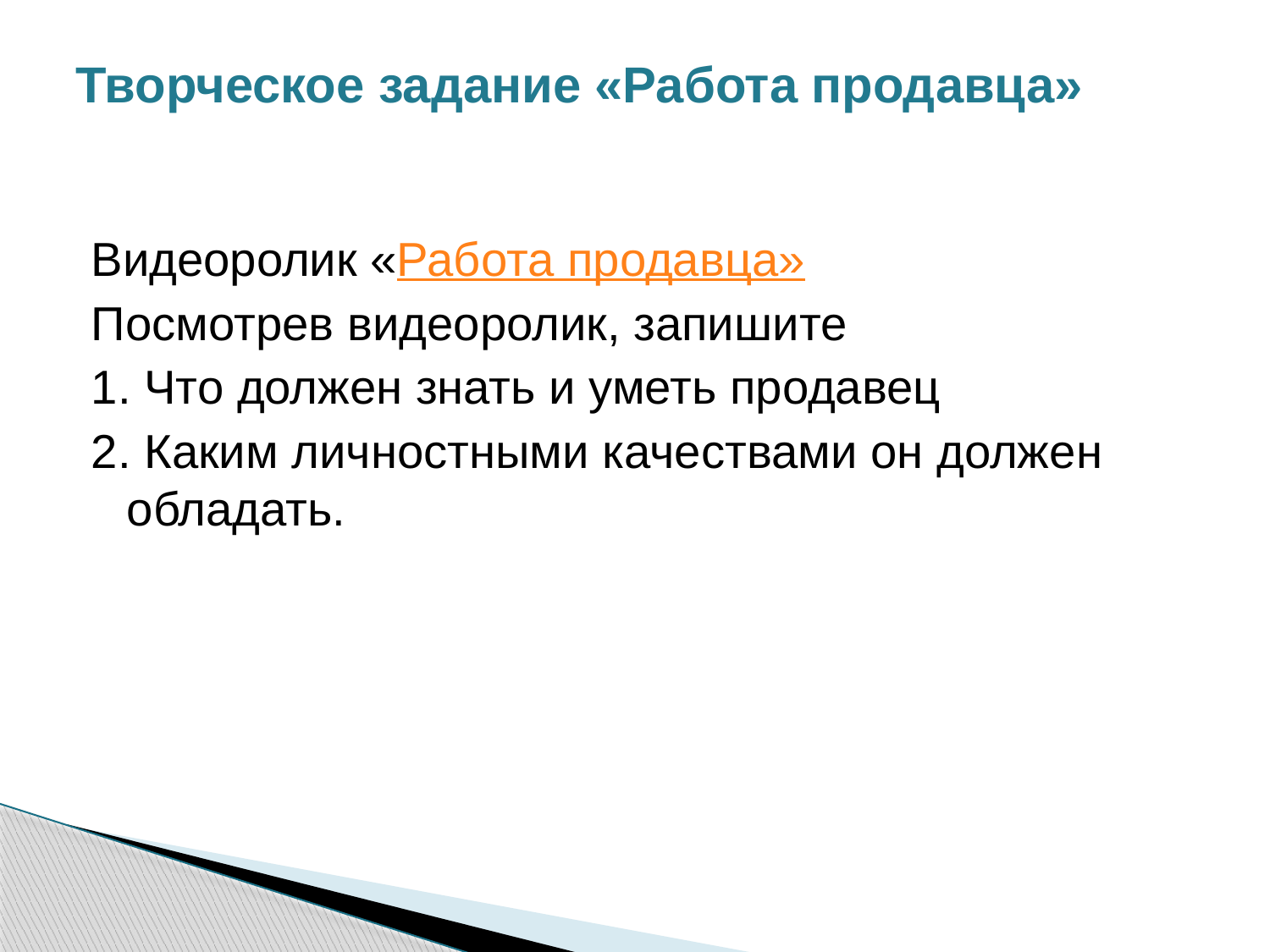

# Творческое задание «Работа продавца»
Видеоролик «Работа продавца»
Посмотрев видеоролик, запишите
1. Что должен знать и уметь продавец
2. Каким личностными качествами он должен обладать.